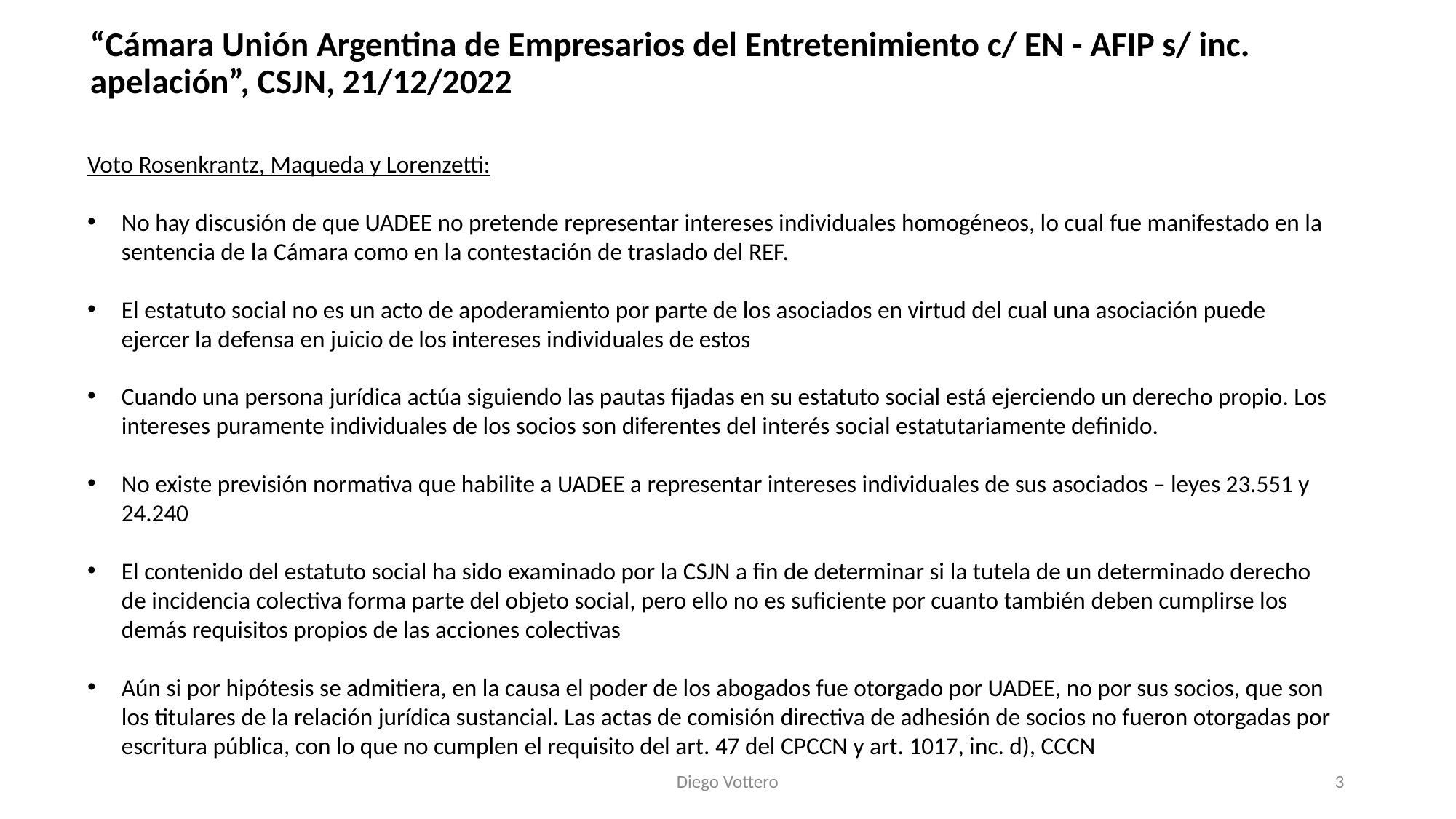

“Cámara Unión Argentina de Empresarios del Entretenimiento c/ EN - AFIP s/ inc.
apelación”, CSJN, 21/12/2022
Voto Rosenkrantz, Maqueda y Lorenzetti:

No hay discusión de que UADEE no pretende representar intereses individuales homogéneos, lo cual fue manifestado en la sentencia de la Cámara como en la contestación de traslado del REF.

El estatuto social no es un acto de apoderamiento por parte de los asociados en virtud del cual una asociación puede ejercer la defensa en juicio de los intereses individuales de estos

Cuando una persona jurídica actúa siguiendo las pautas fijadas en su estatuto social está ejerciendo un derecho propio. Los intereses puramente individuales de los socios son diferentes del interés social estatutariamente definido.

No existe previsión normativa que habilite a UADEE a representar intereses individuales de sus asociados – leyes 23.551 y 24.240

El contenido del estatuto social ha sido examinado por la CSJN a fin de determinar si la tutela de un determinado derecho de incidencia colectiva forma parte del objeto social, pero ello no es suficiente por cuanto también deben cumplirse los demás requisitos propios de las acciones colectivas

Aún si por hipótesis se admitiera, en la causa el poder de los abogados fue otorgado por UADEE, no por sus socios, que son los titulares de la relación jurídica sustancial. Las actas de comisión directiva de adhesión de socios no fueron otorgadas por escritura pública, con lo que no cumplen el requisito del art. 47 del CPCCN y art. 1017, inc. d), CCCN

Diego Vottero
3